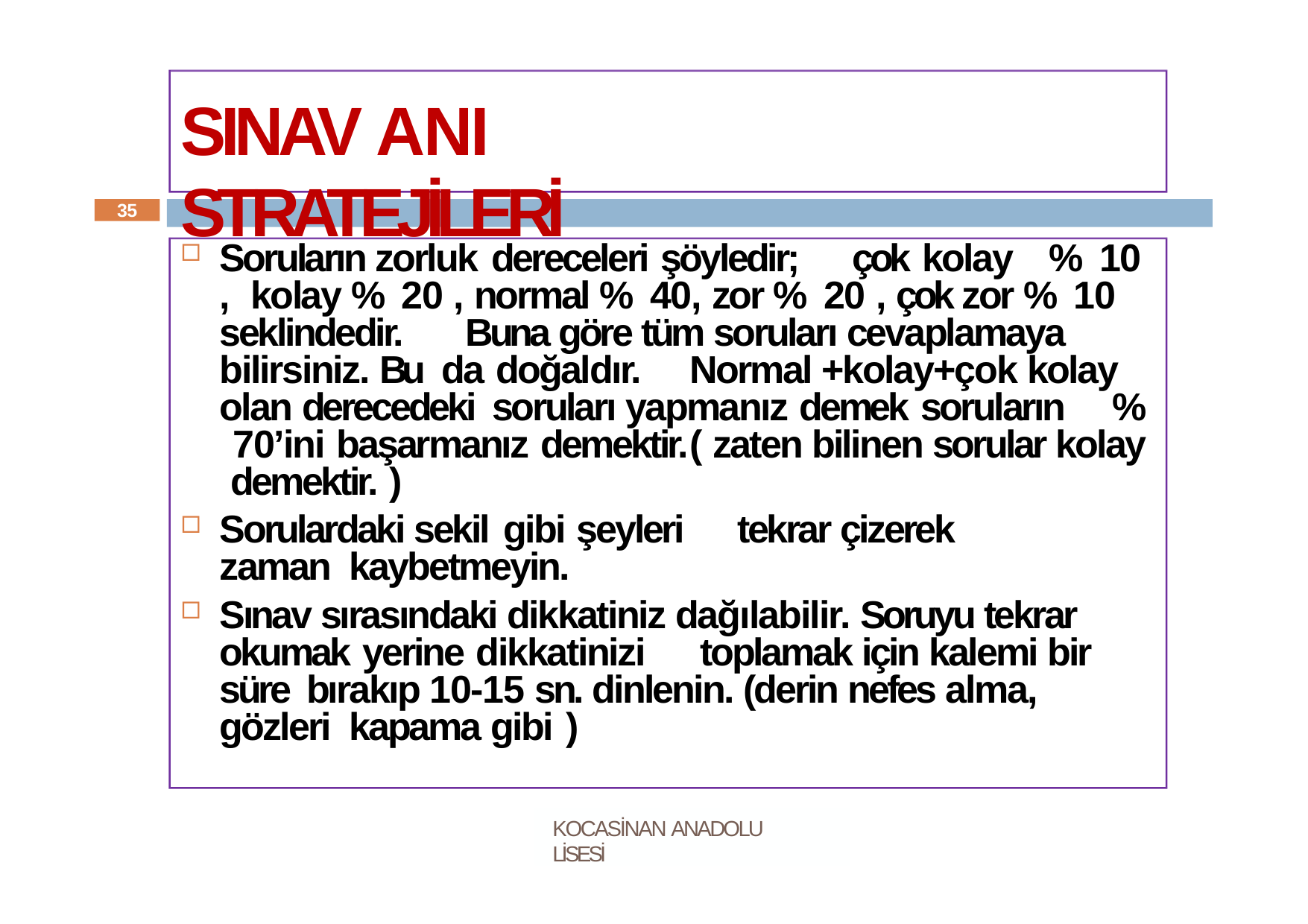

# SINAV ANI STRATEJİLERİ
35
Soruların zorluk dereceleri şöyledir;	çok kolay	% 10 ,  kolay % 20 , normal % 40, zor % 20 , çok zor % 10  seklindedir.	Buna göre tüm soruları cevaplamaya  bilirsiniz. Bu  da doğaldır.	Normal +kolay+çok kolay  olan derecedeki  soruları yapmanız demek soruların	%  70’ini başarmanız demektir.	( zaten bilinen sorular kolay  demektir. )
Sorulardaki sekil gibi şeyleri	tekrar çizerek zaman  kaybetmeyin.
Sınav sırasındaki dikkatiniz dağılabilir. Soruyu tekrar  okumak yerine dikkatinizi	toplamak için kalemi bir süre  bırakıp 10-15 sn. dinlenin. (derin nefes alma, gözleri  kapama gibi )

KOCASİNAN ANADOLU LİSESİ